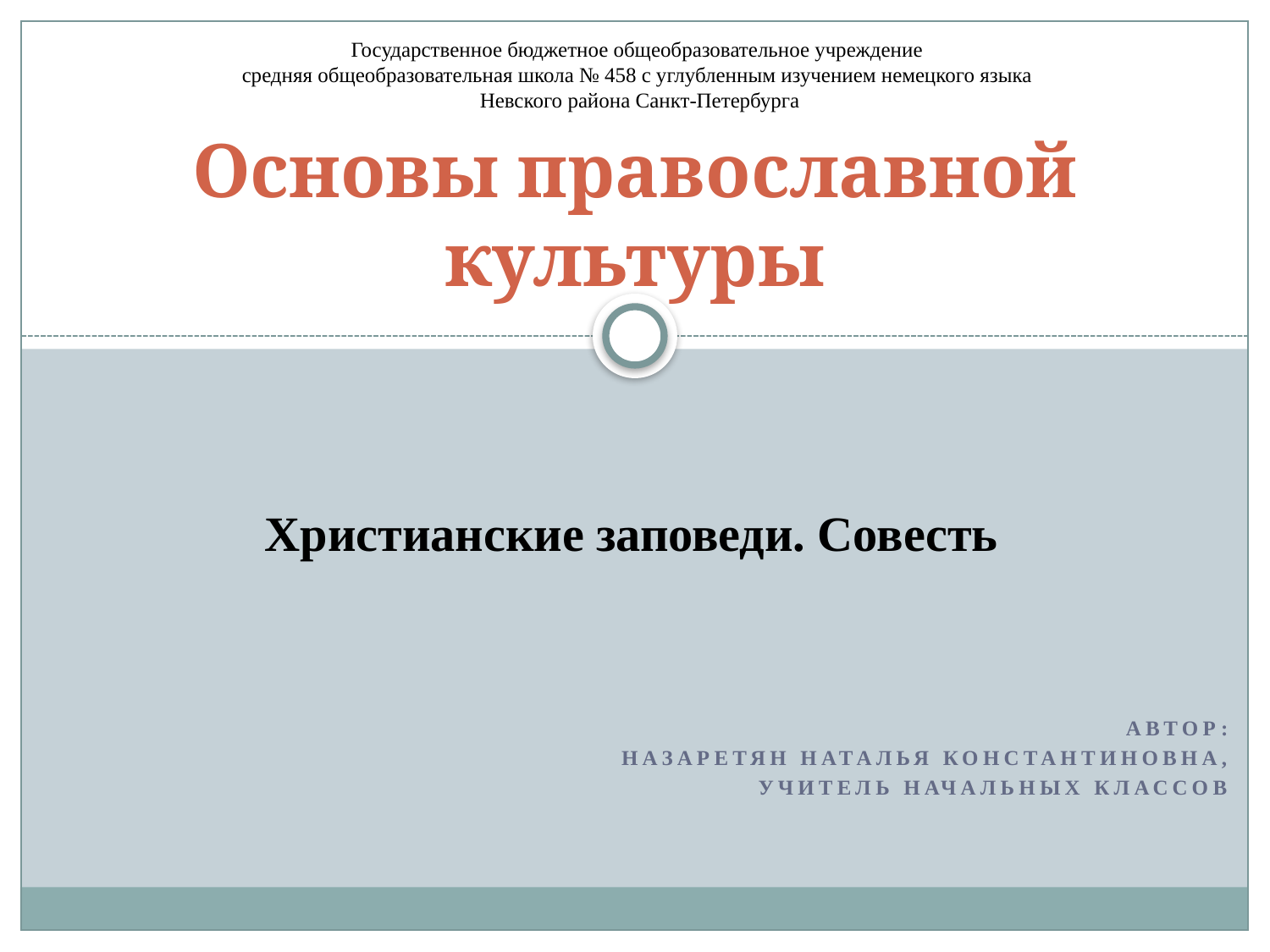

Государственное бюджетное общеобразовательное учреждение
средняя общеобразовательная школа № 458 с углубленным изучением немецкого языка
Невского района Санкт-Петербурга
# Основы православной культуры
Христианские заповеди. Совесть
Автор:
Назаретян Наталья Константиновна,
учитель начальных классов